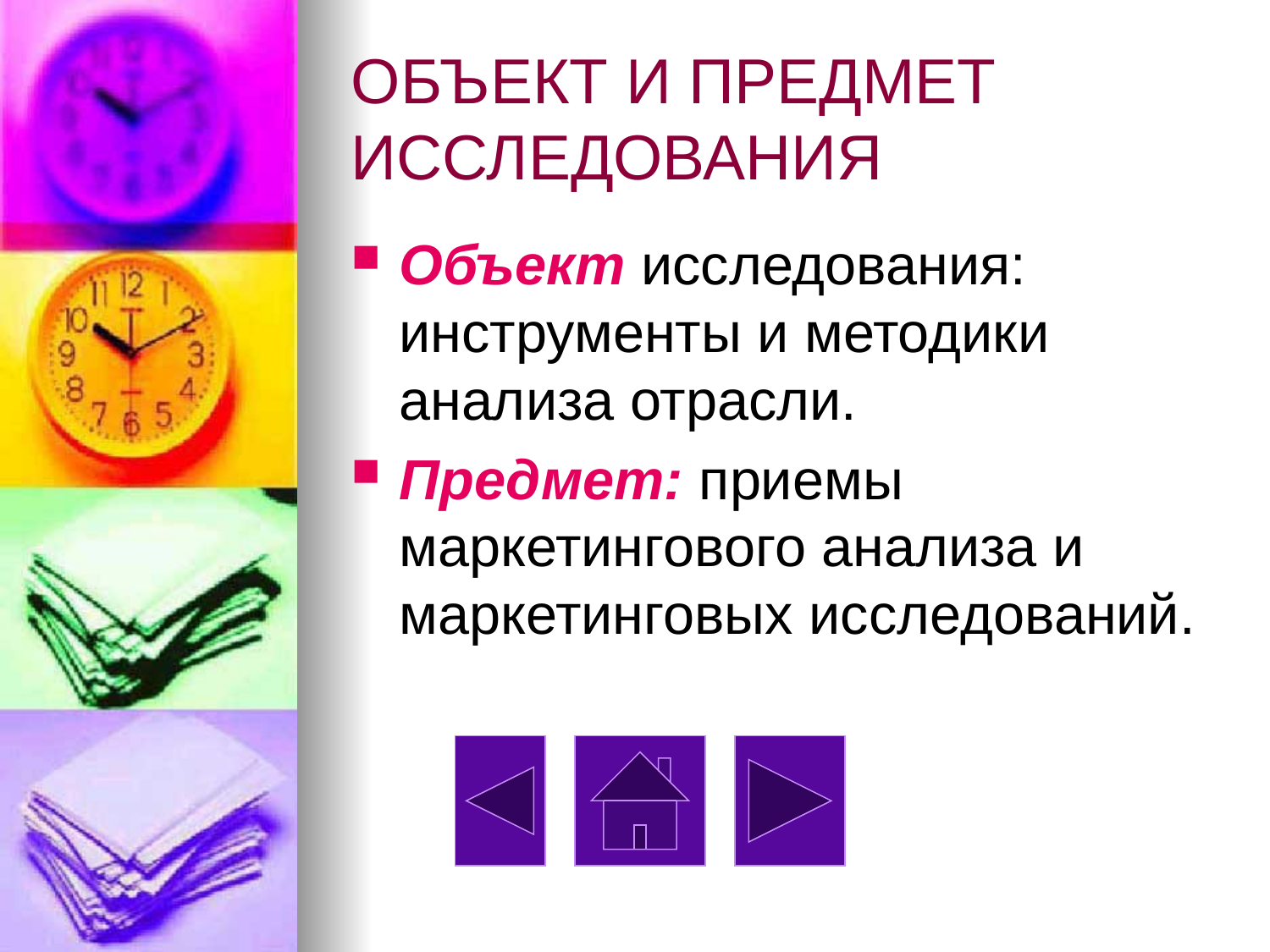

# ОБЪЕКТ И ПРЕДМЕТ ИССЛЕДОВАНИЯ
Объект исследования: инструменты и методики анализа отрасли.
Предмет: приемы маркетингового анализа и маркетинговых исследований.